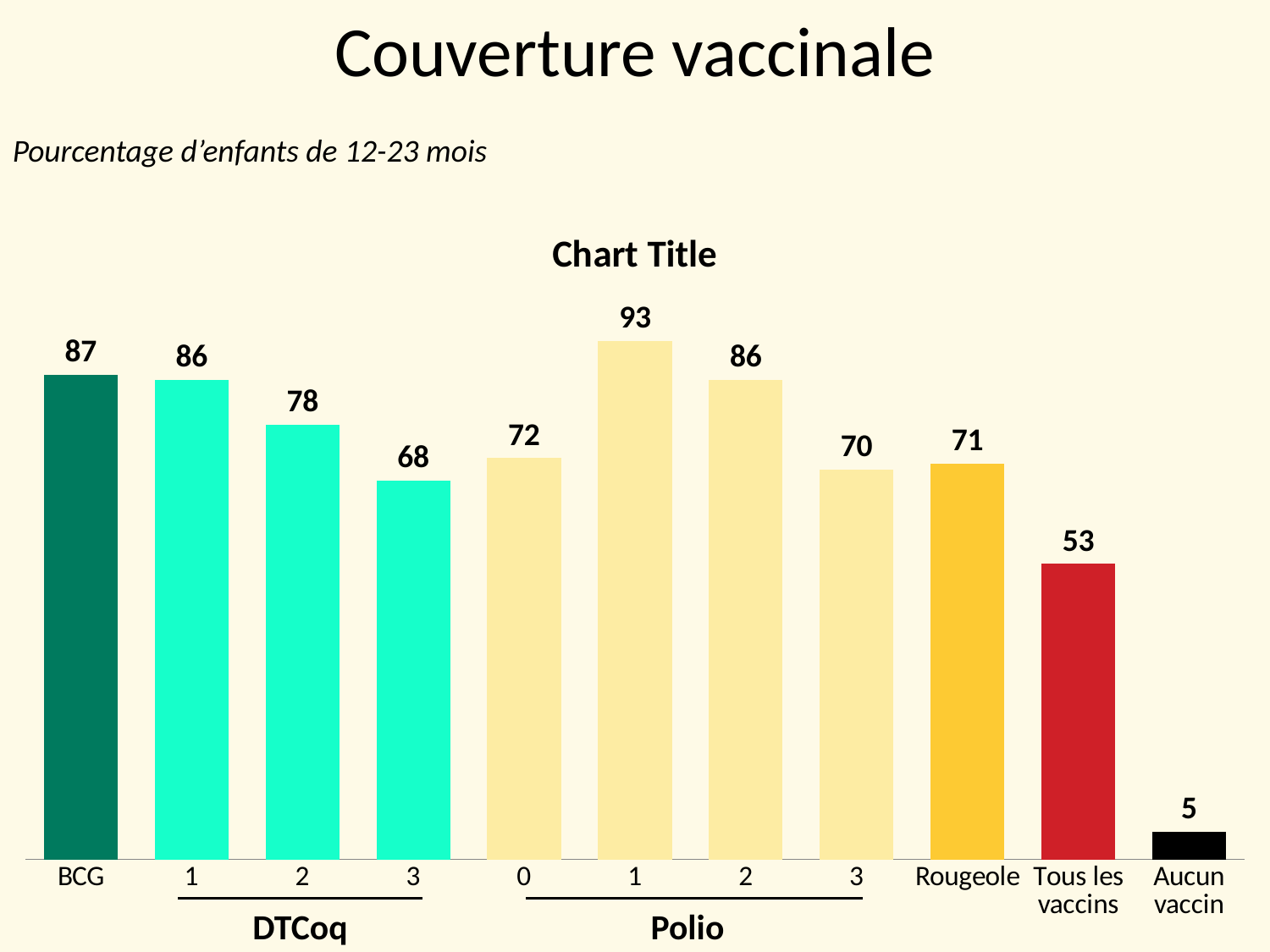

Couverture vaccinale
Pourcentage d’enfants de 12-23 mois

### Chart:

| Category |  |
|---|---|
| BCG | 87.0 |
| 1 | 86.0 |
| 2 | 78.0 |
| 3 | 68.0 |
| 0 | 72.0 |
| 1 | 93.0 |
| 2 | 86.0 |
| 3 | 70.0 |
| Rougeole | 71.0 |
| Tous les vaccins | 53.0 |
| Aucun vaccin | 5.0 |
DTCoq
Polio